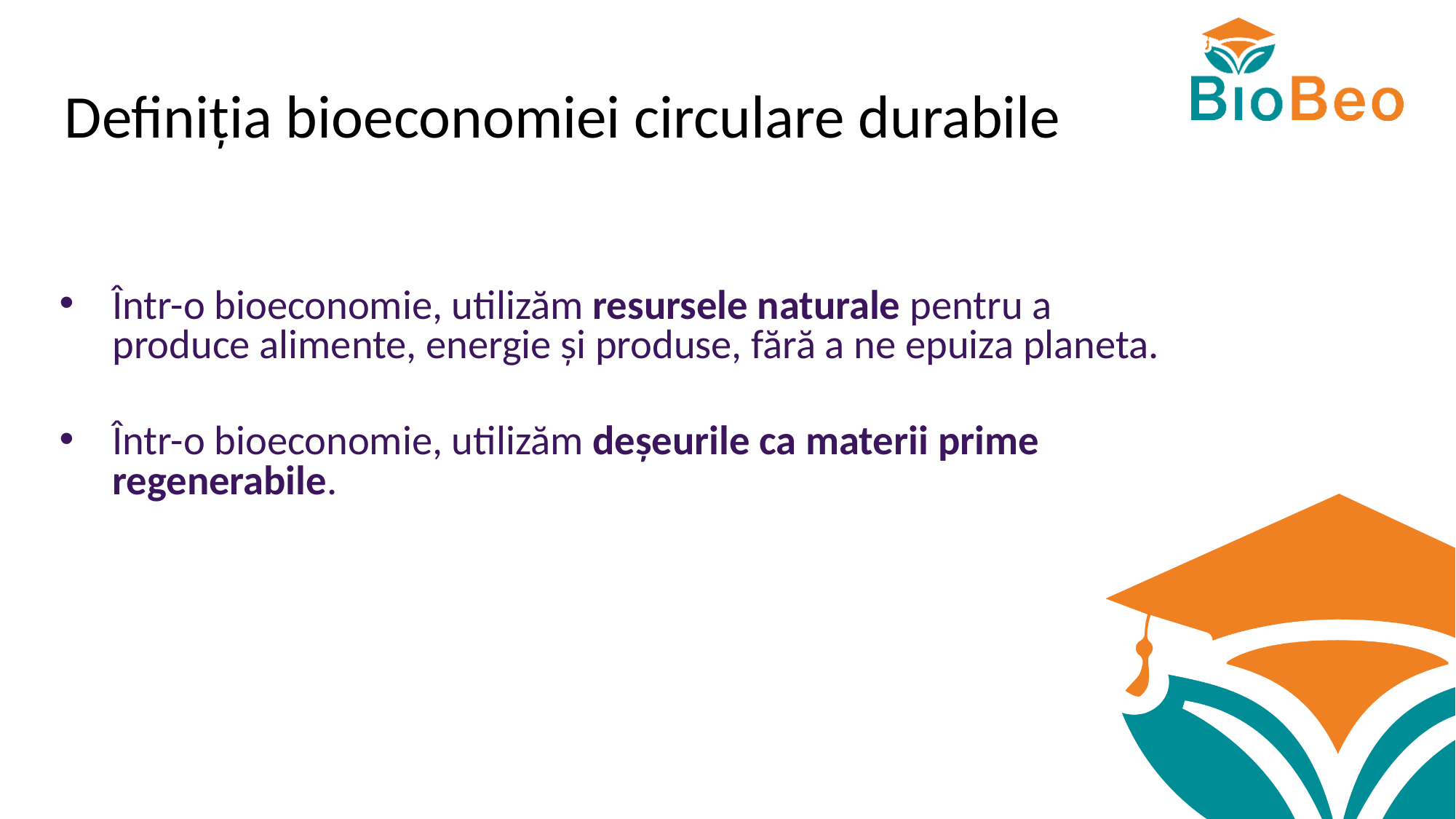

Definiția bioeconomiei circulare durabile
Într-o bioeconomie, utilizăm resursele naturale pentru a produce alimente, energie și produse, fără a ne epuiza planeta.
Într-o bioeconomie, utilizăm deșeurile ca materii prime regenerabile.